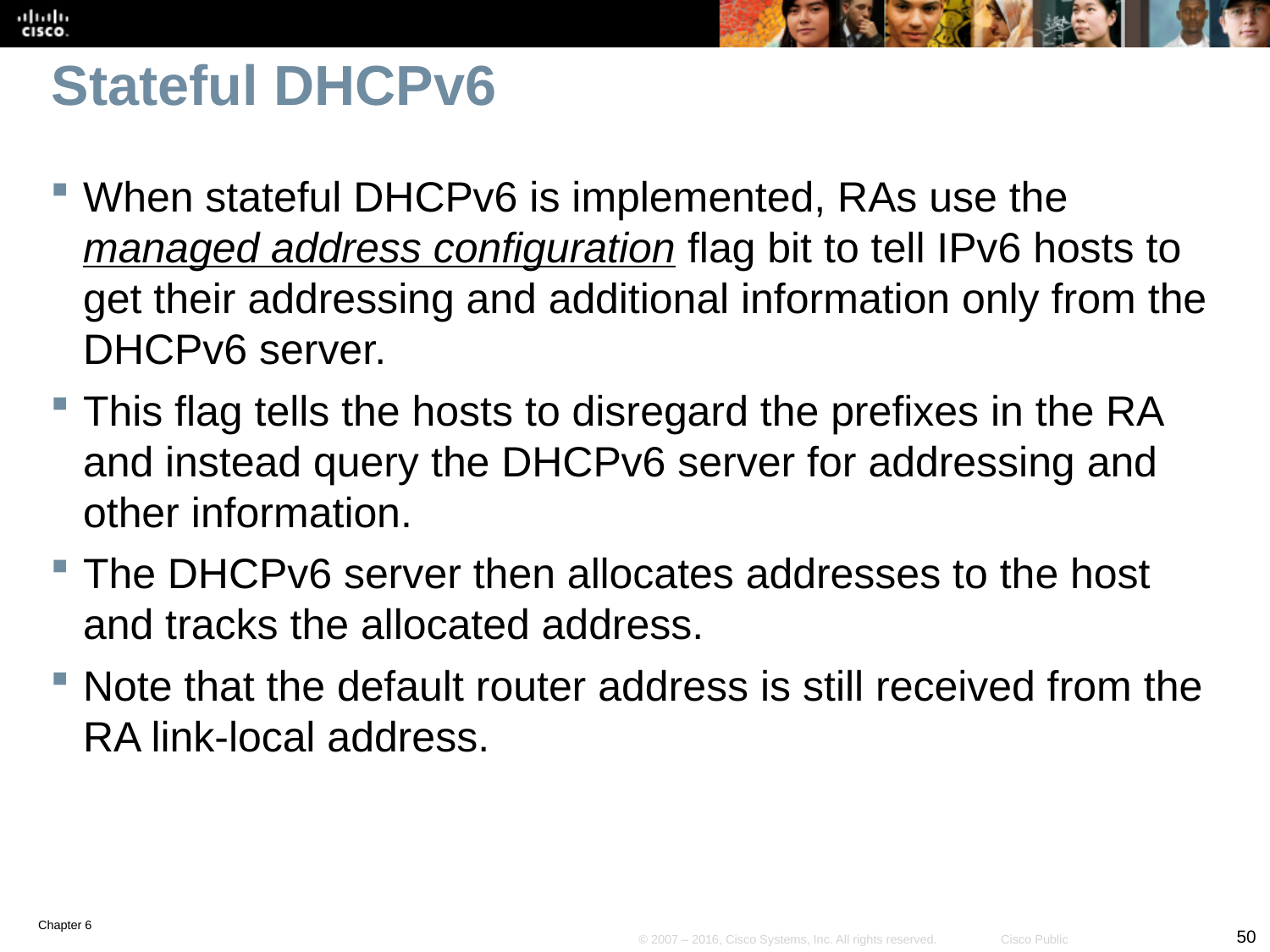

# Stateful DHCPv6
When stateful DHCPv6 is implemented, RAs use the managed address configuration flag bit to tell IPv6 hosts to get their addressing and additional information only from the DHCPv6 server.
This flag tells the hosts to disregard the prefixes in the RA and instead query the DHCPv6 server for addressing and other information.
The DHCPv6 server then allocates addresses to the host and tracks the allocated address.
Note that the default router address is still received from the RA link-local address.